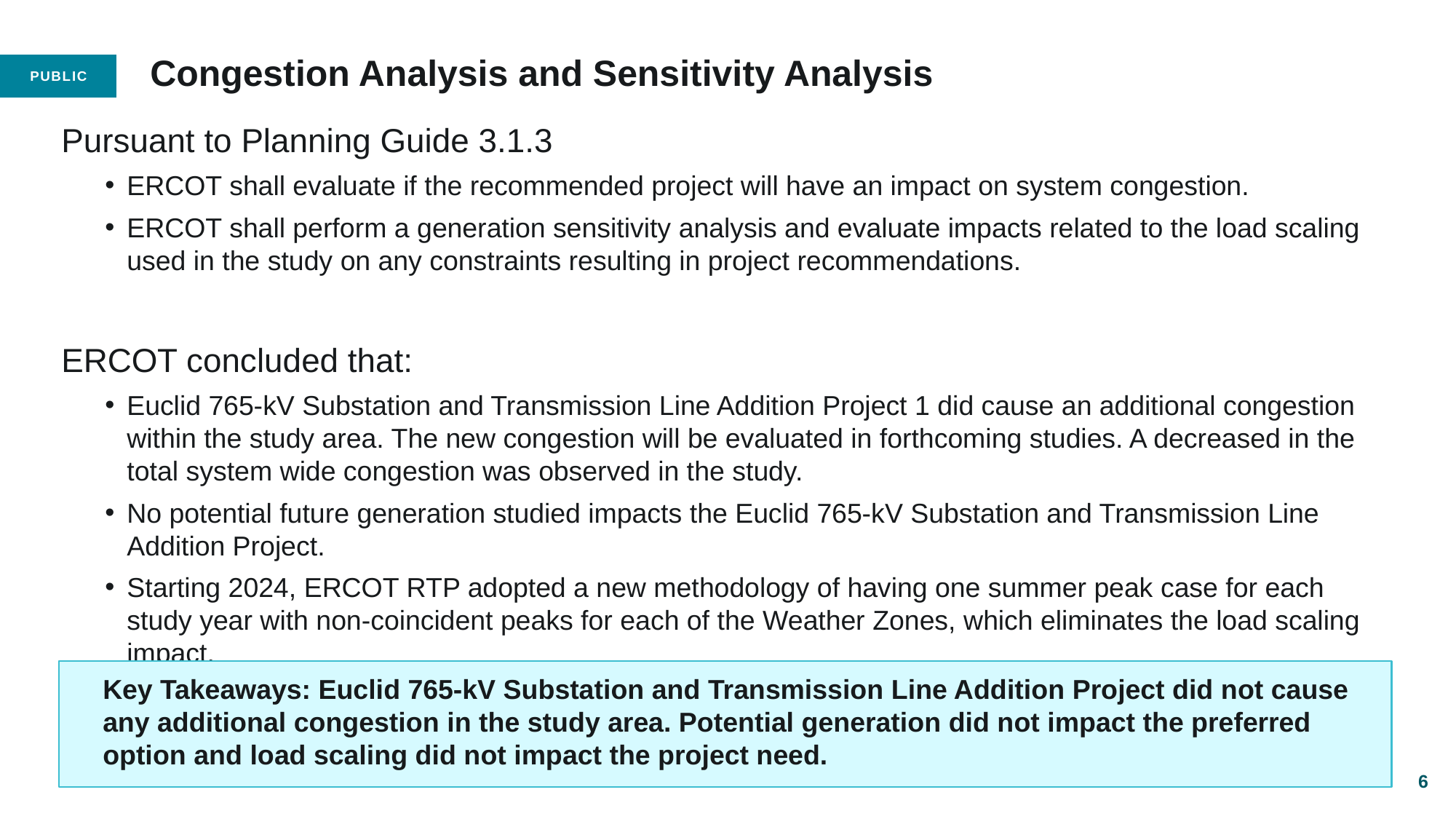

# Congestion Analysis and Sensitivity Analysis
Pursuant to Planning Guide 3.1.3
ERCOT shall evaluate if the recommended project will have an impact on system congestion.
ERCOT shall perform a generation sensitivity analysis and evaluate impacts related to the load scaling used in the study on any constraints resulting in project recommendations.

ERCOT concluded that:
Euclid 765-kV Substation and Transmission Line Addition Project 1 did cause an additional congestion within the study area. The new congestion will be evaluated in forthcoming studies. A decreased in the total system wide congestion was observed in the study.
No potential future generation studied impacts the Euclid 765-kV Substation and Transmission Line Addition Project.
Starting 2024, ERCOT RTP adopted a new methodology of having one summer peak case for each study year with non-coincident peaks for each of the Weather Zones, which eliminates the load scaling impact.

Key Takeaways: Euclid 765-kV Substation and Transmission Line Addition Project did not cause any additional congestion in the study area. Potential generation did not impact the preferred option and load scaling did not impact the project need.
6